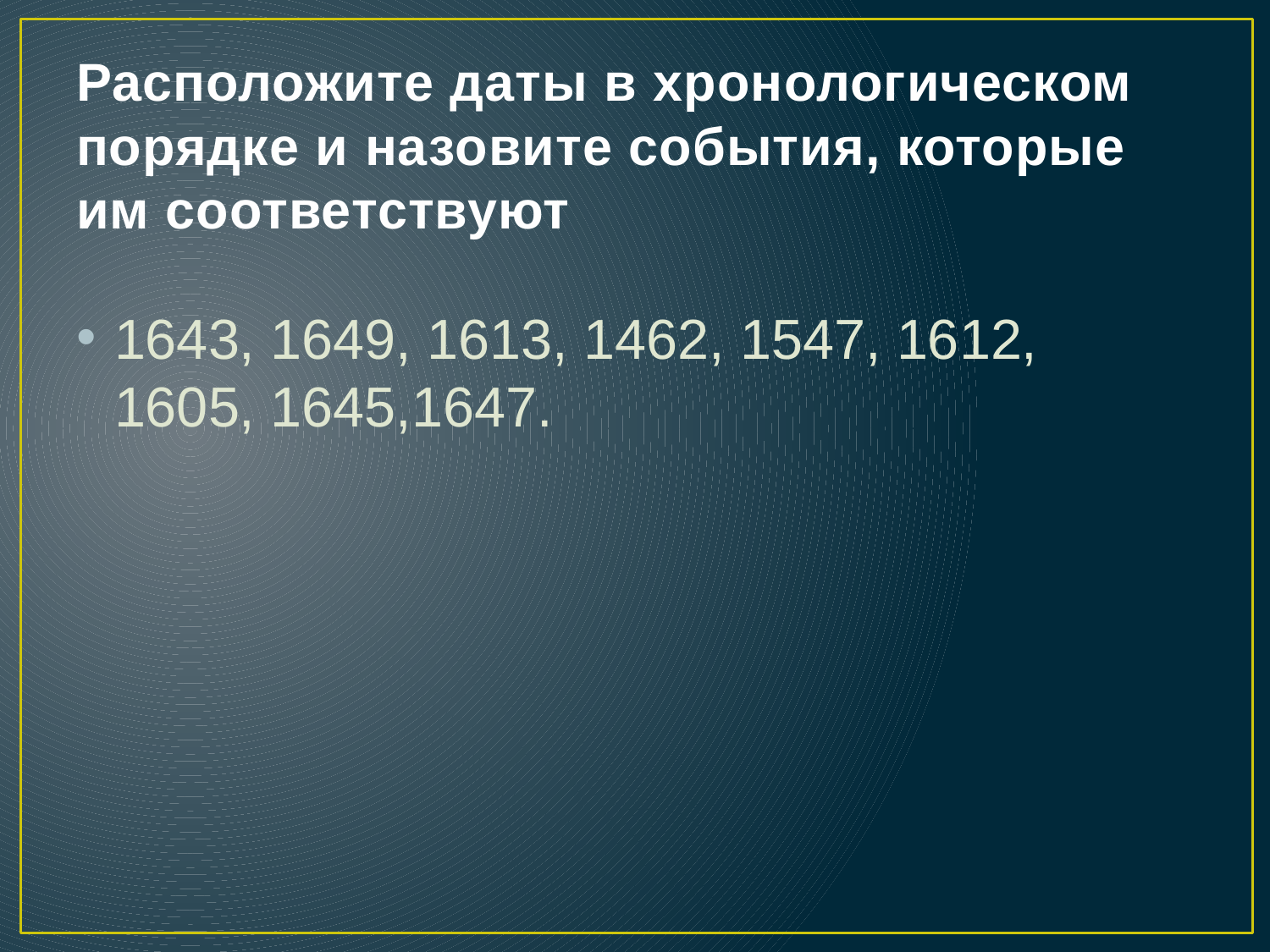

# Расположите даты в хронологическом порядке и назовите события, которые им соответствуют
1643, 1649, 1613, 1462, 1547, 1612, 1605, 1645,1647.